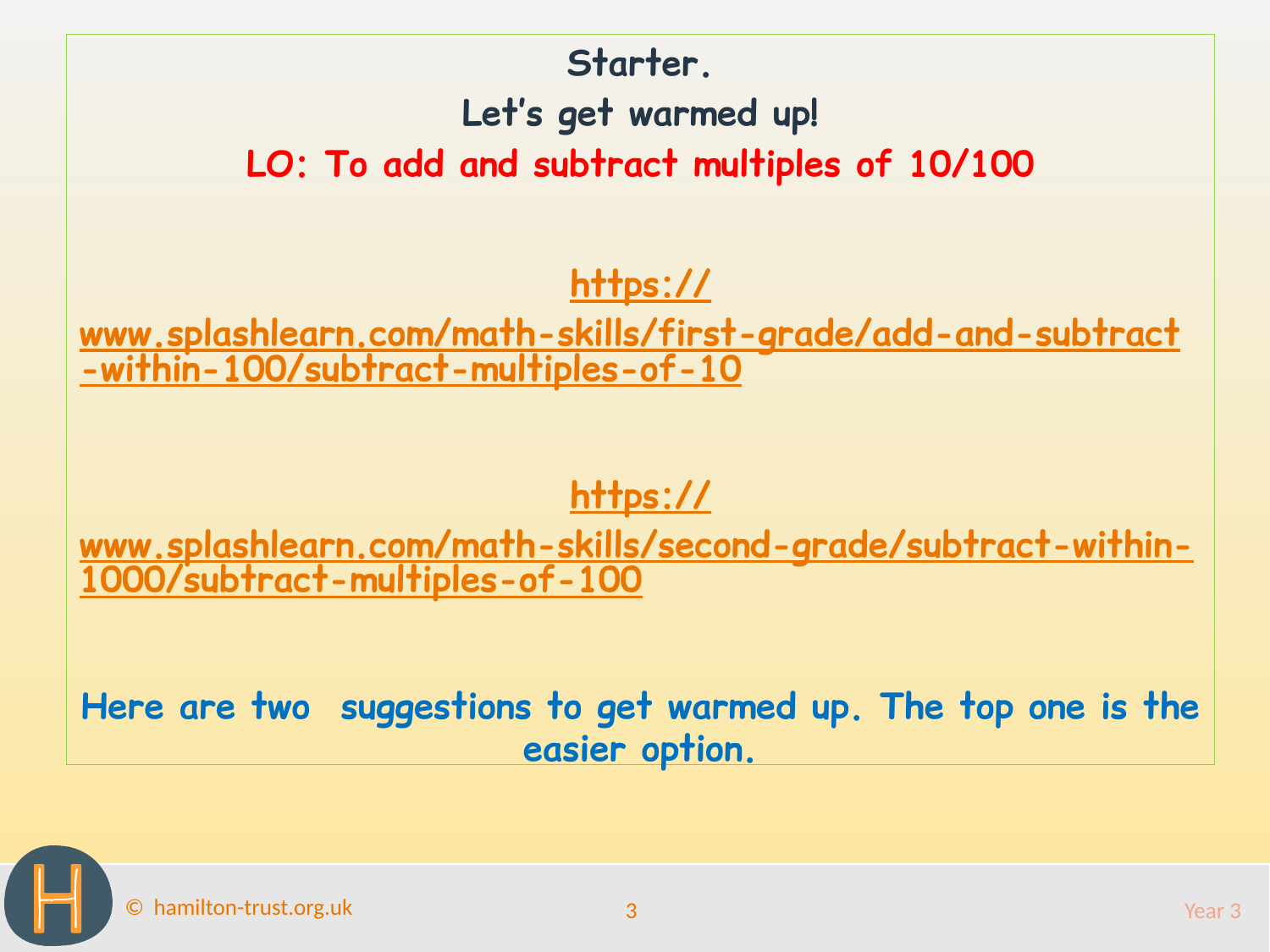

Starter.
Let’s get warmed up!
LO: To add and subtract multiples of 10/100

https://www.splashlearn.com/math-skills/first-grade/add-and-subtract-within-100/subtract-multiples-of-10

https://www.splashlearn.com/math-skills/second-grade/subtract-within-1000/subtract-multiples-of-100

Here are two  suggestions to get warmed up. The top one is the easier option.

3
Year 3